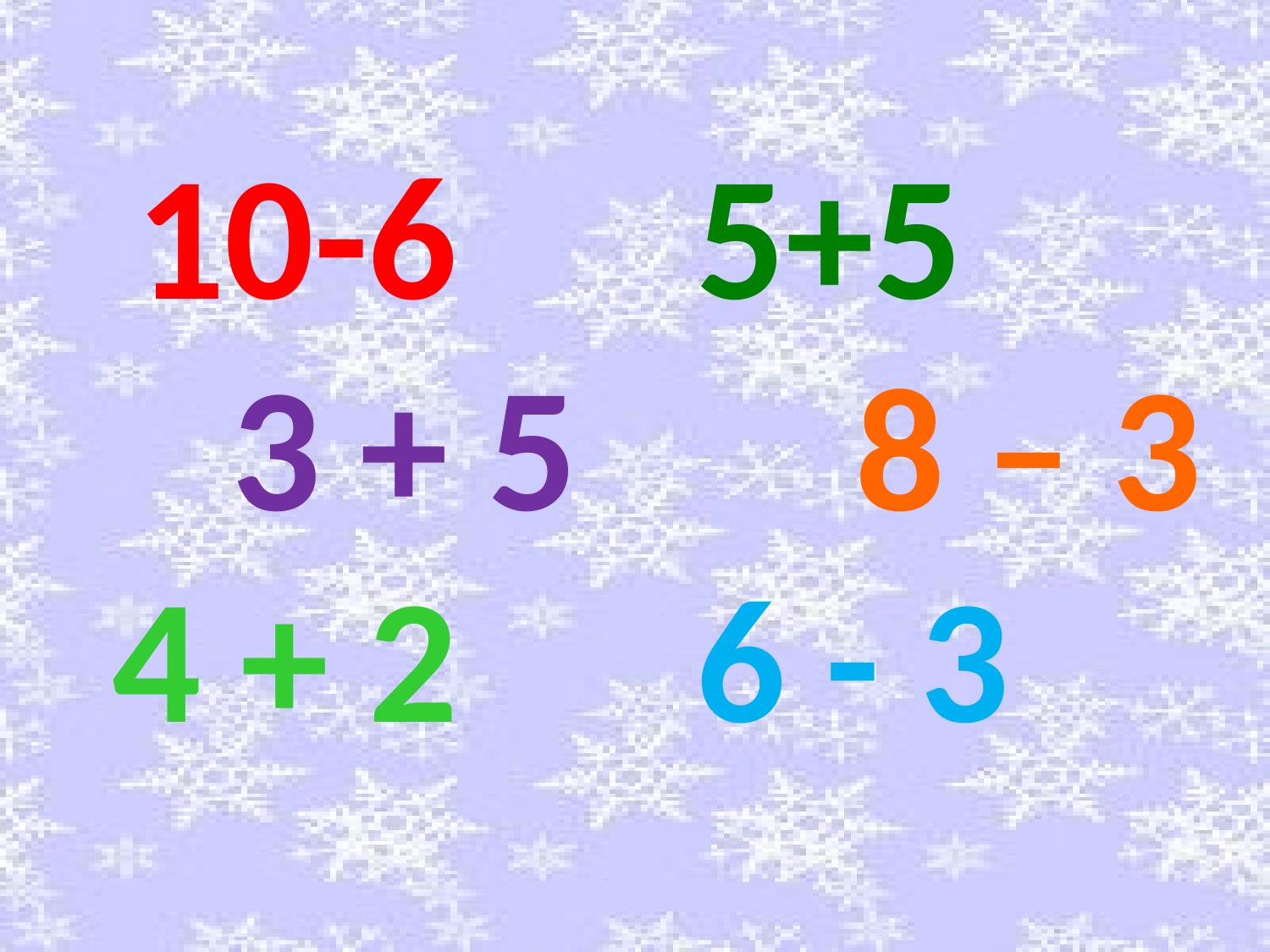

10-6      5+5
   3 + 5       8 – 3
4 + 2      6 - 3